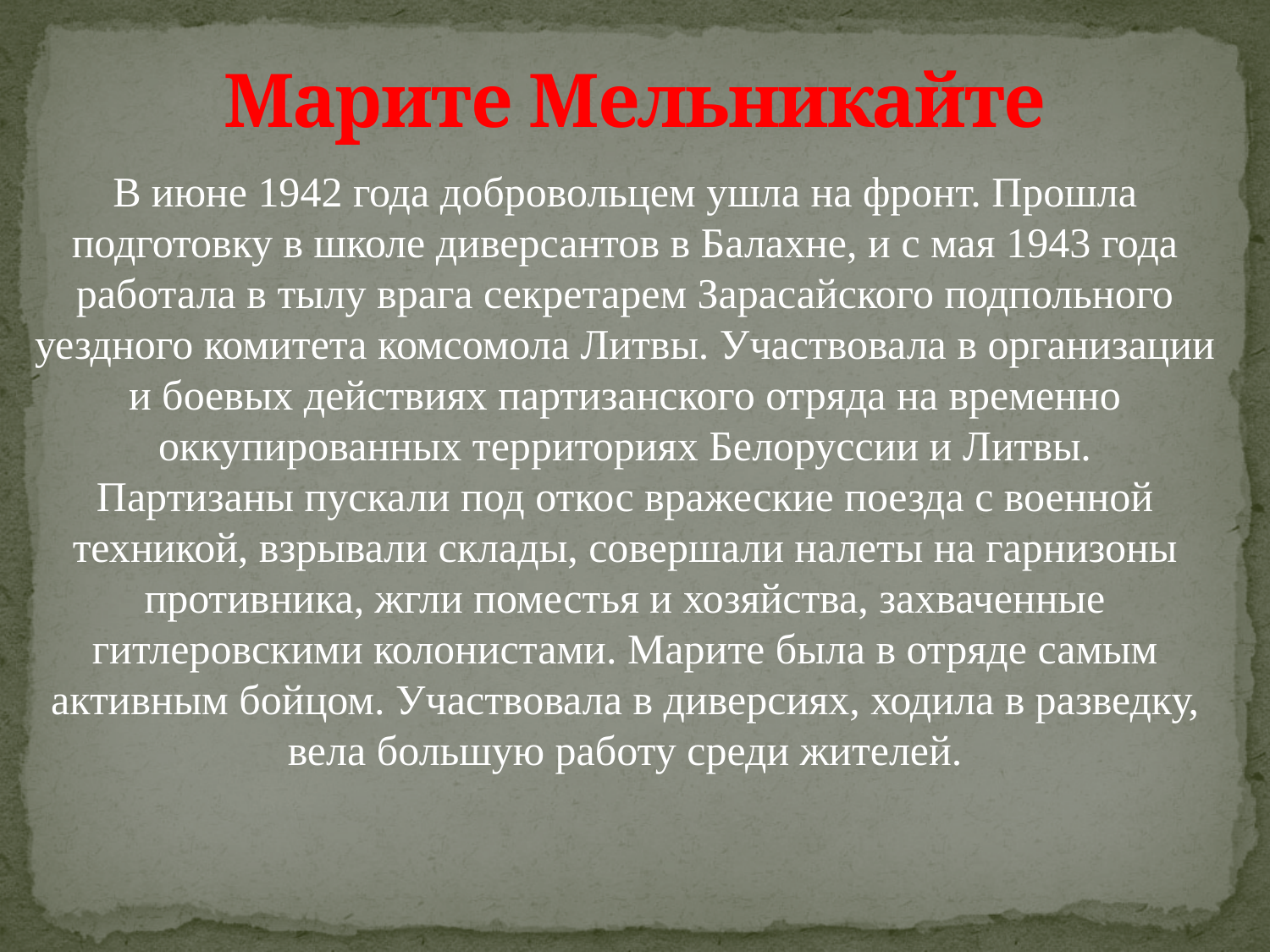

# Марите Мельникайте
В июне 1942 года добровольцем ушла на фронт. Прошла подготовку в школе диверсантов в Балахне, и с мая 1943 года работала в тылу врага секретарем Зарасайского подпольного уездного комитета комсомола Литвы. Участвовала в организации и боевых действиях партизанского отряда на временно оккупированных территориях Белоруссии и Литвы.
Партизаны пускали под откос вражеские поезда с военной техникой, взрывали склады, совершали налеты на гарнизоны противника, жгли поместья и хозяйства, захваченные гитлеровскими колонистами. Марите была в отряде самым активным бойцом. Участвовала в диверсиях, ходила в разведку, вела большую работу среди жителей.